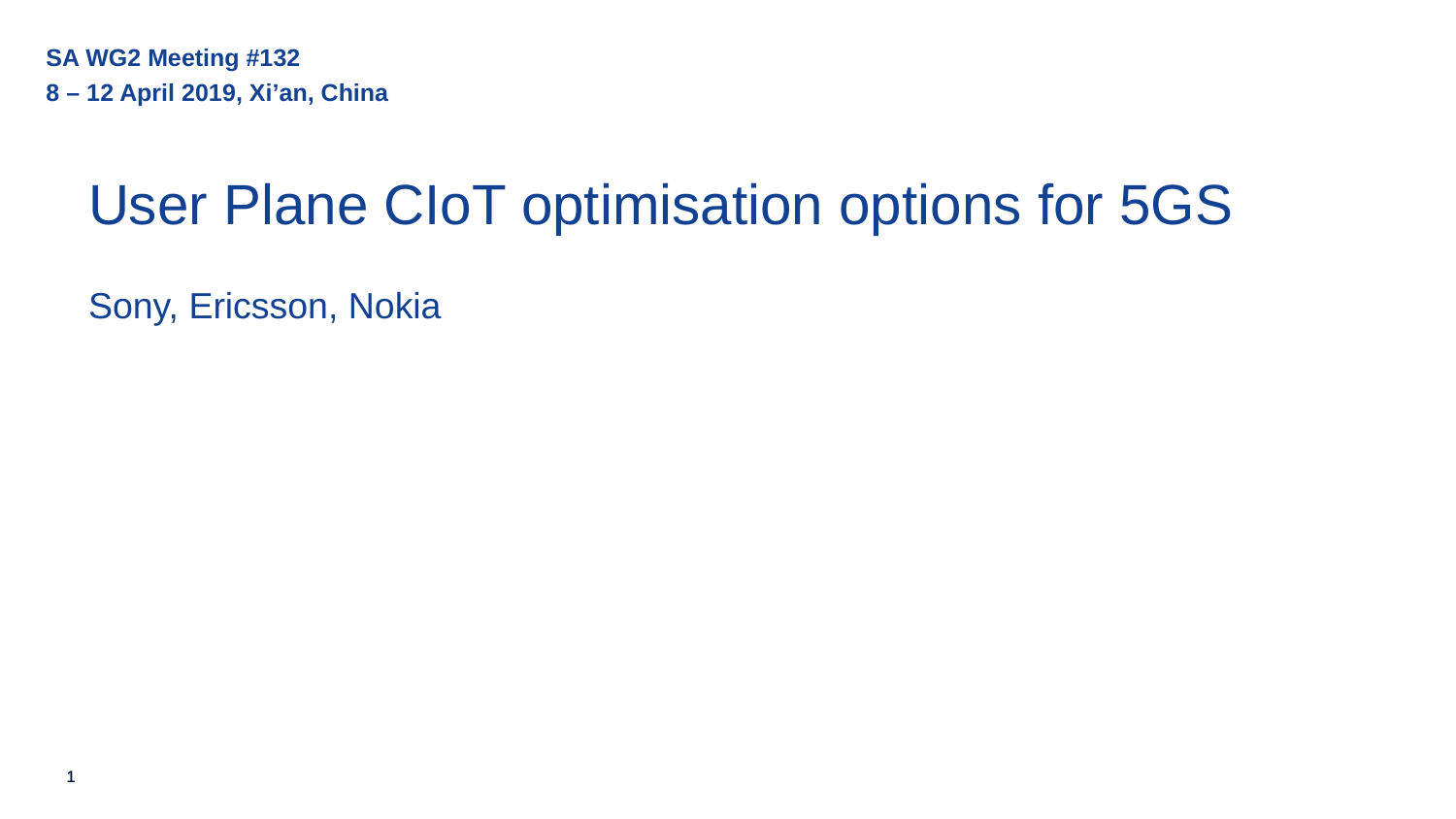

SA WG2 Meeting #132								 			        S2-1903232
8 – 12 April 2019, Xi’an, China
User Plane CIoT optimisation options for 5GS

Sony, Ericsson, Nokia